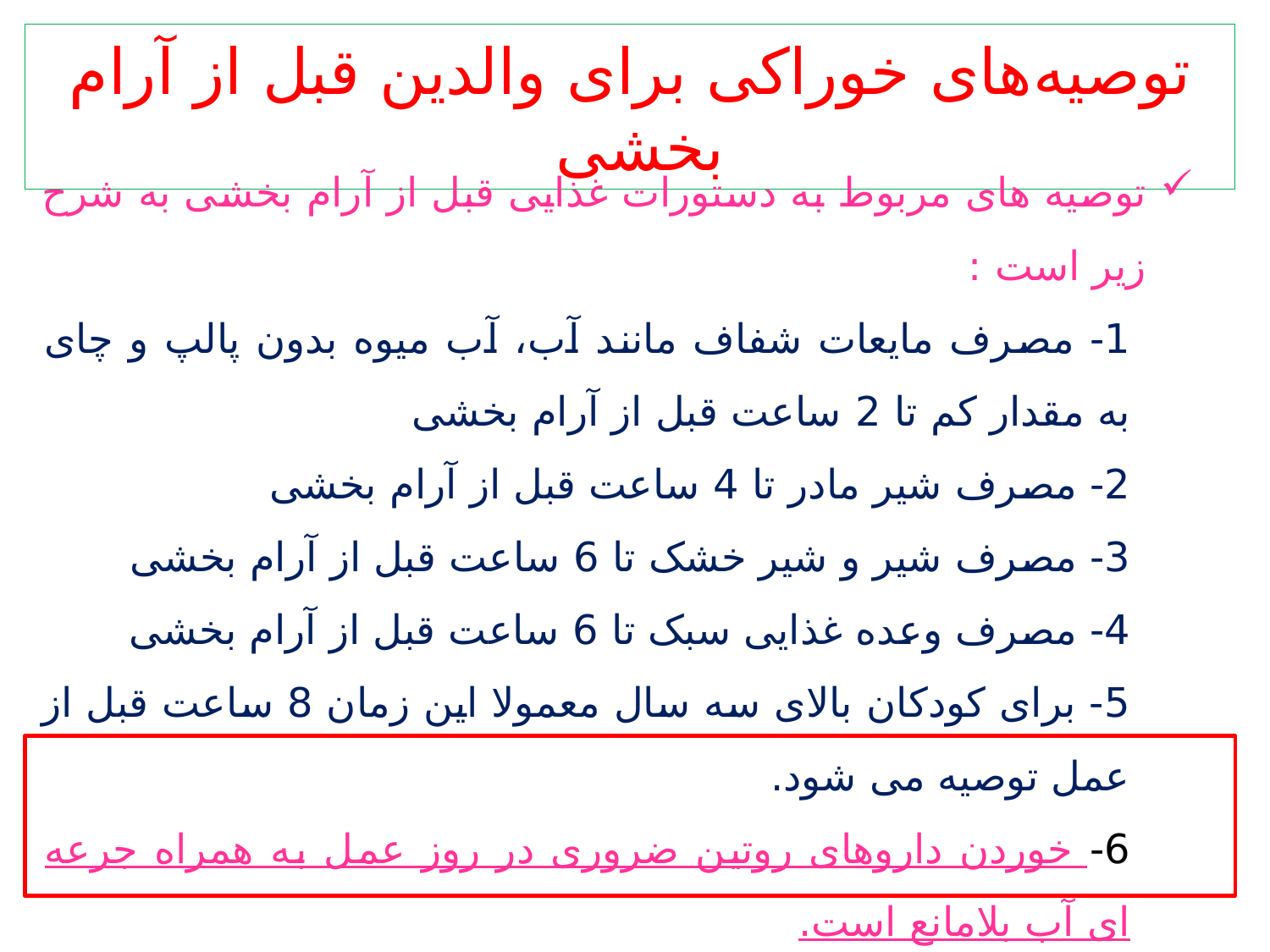

توصیه‌های خوراکی برای والدین قبل از آرام بخشی
توصیه های مربوط به دستورات غذایی قبل از آرام بخشی به شرح زیر است :
1- مصرف مایعات شفاف مانند آب، آب میوه بدون پالپ و چای به مقدار کم تا 2 ساعت قبل از آرام بخشی
2- مصرف شیر مادر تا 4 ساعت قبل از آرام بخشی
3- مصرف شیر و شیر خشک تا 6 ساعت قبل از آرام بخشی
4- مصرف وعده غذایی سبک تا 6 ساعت قبل از آرام بخشی
5- برای کودکان بالای سه سال معمولا این زمان 8 ساعت قبل از عمل توصیه می شود.
6- خوردن داروهای روتین ضروری در روز عمل به همراه جرعه ای آب بلامانع است.
دلیل اصلی این موضوع آن است که استفراغ در طی و بلافاصله پس از آرام بخشی می تواند رخ دهد که می تواند منجر به لارنگواسپاسم و انسداد شدید راه هوایی شود.